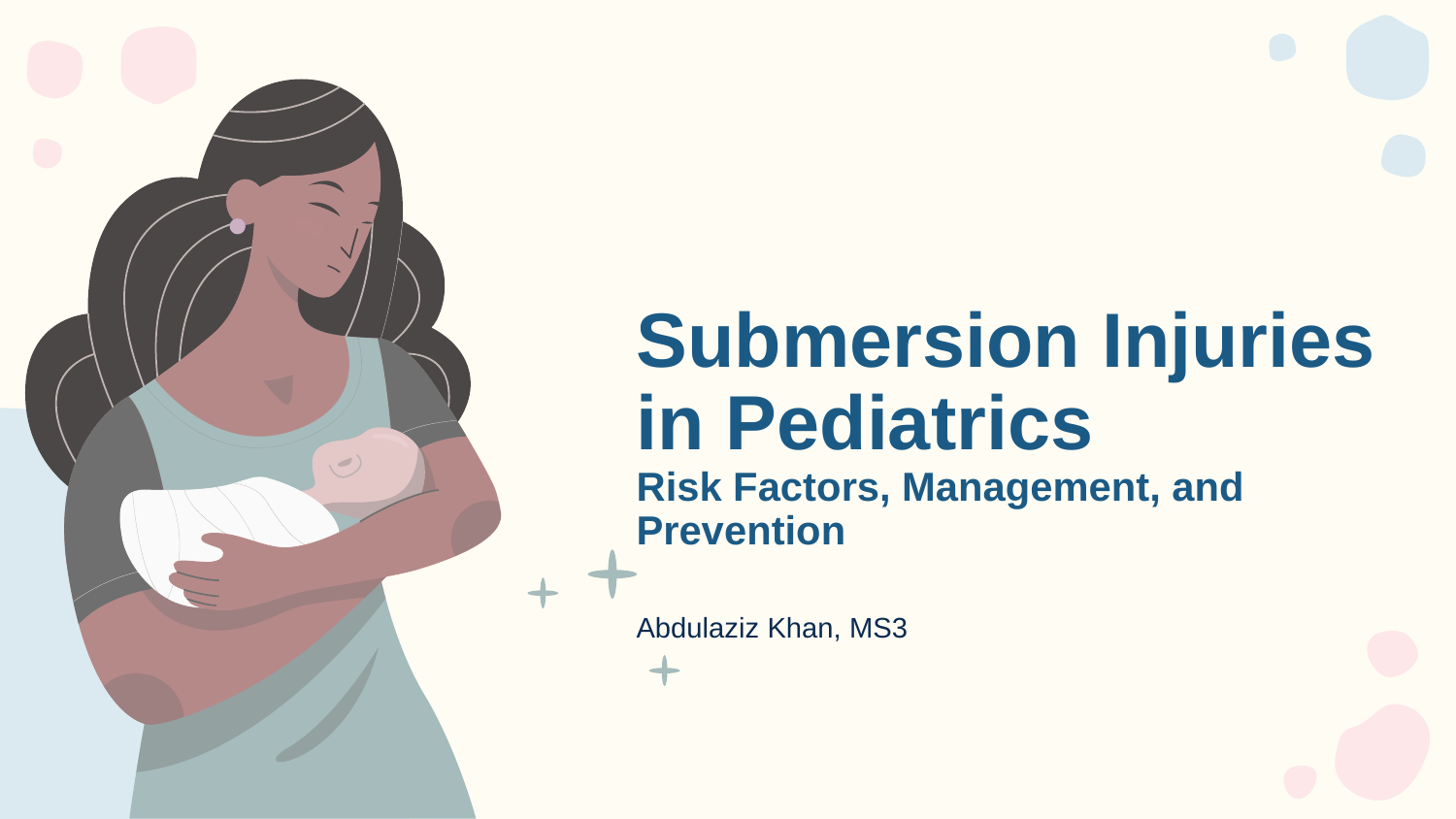

# Submersion Injuries in Pediatrics Risk Factors, Management, and Prevention
Abdulaziz Khan, MS3